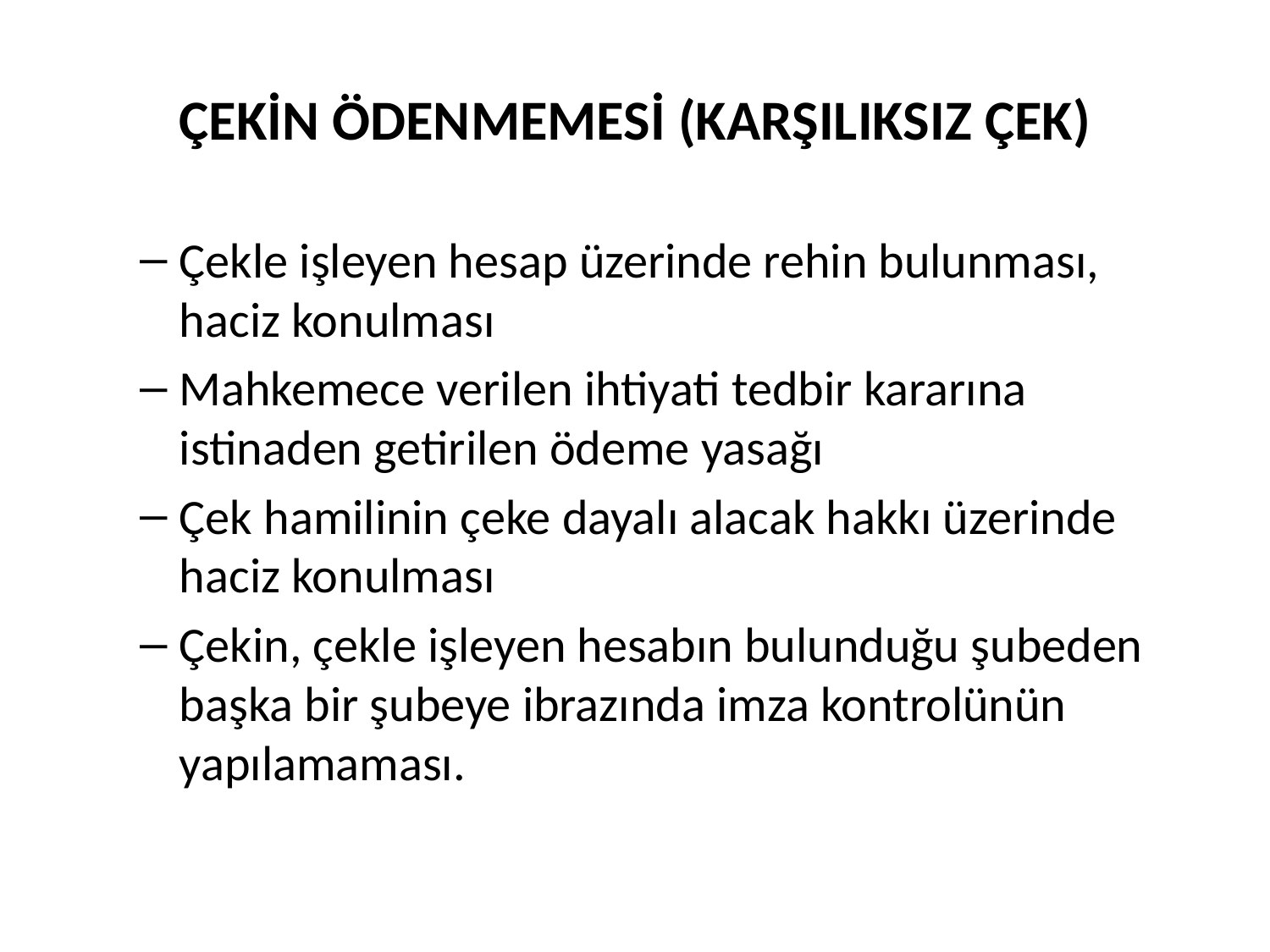

# ÇEKİN ÖDENMEMESİ (KARŞILIKSIZ ÇEK)
Çekle işleyen hesap üzerinde rehin bulunması, haciz konulması
Mahkemece verilen ihtiyati tedbir kararına istinaden getirilen ödeme yasağı
Çek hamilinin çeke dayalı alacak hakkı üzerinde haciz konulması
Çekin, çekle işleyen hesabın bulunduğu şubeden başka bir şubeye ibrazında imza kontrolünün yapılamaması.